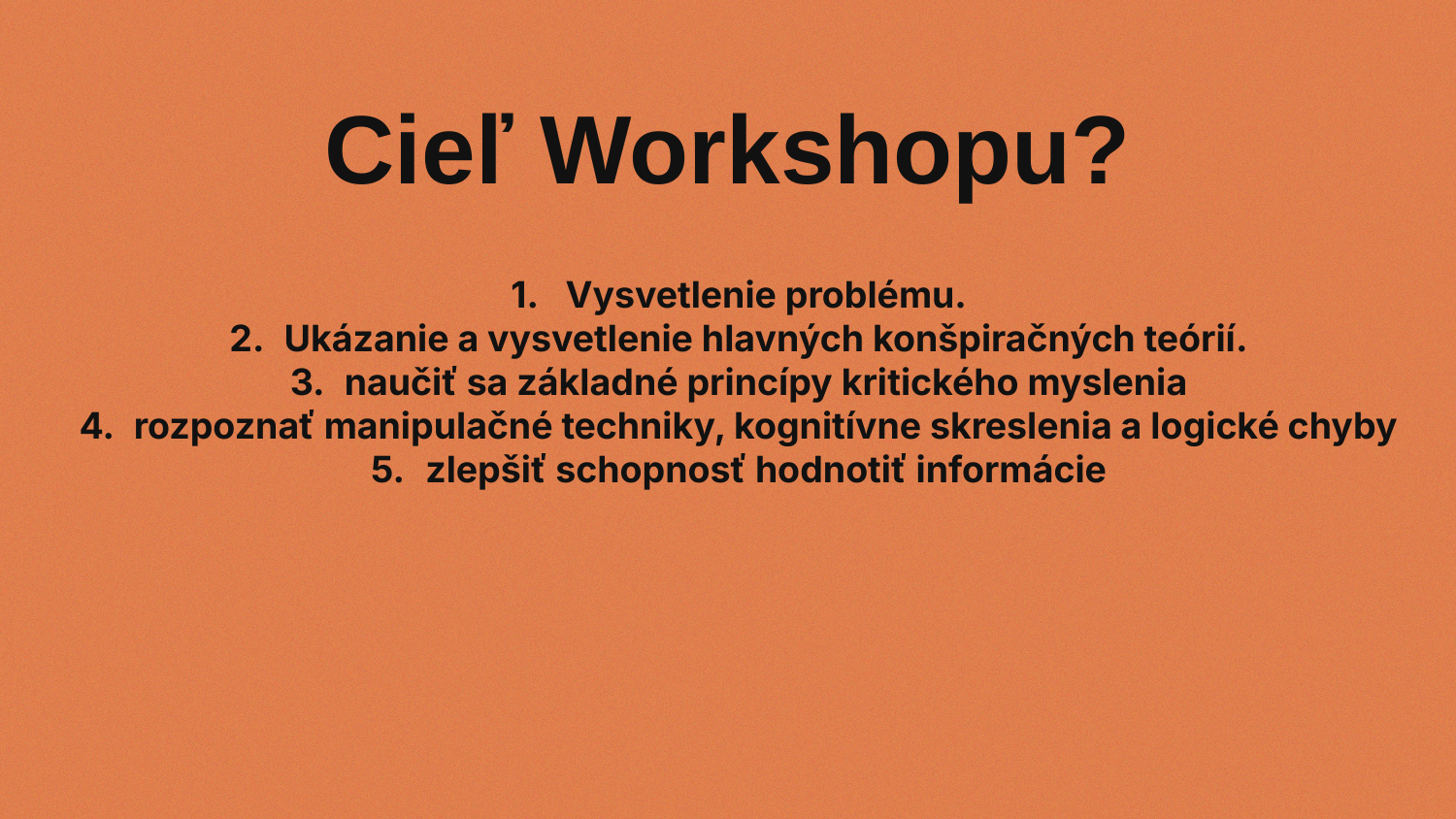

Cieľ Workshopu?
Vysvetlenie problému.
Ukázanie a vysvetlenie hlavných konšpiračných teórií.
naučiť sa základné princípy kritického myslenia
rozpoznať manipulačné techniky, kognitívne skreslenia a logické chyby
zlepšiť schopnosť hodnotiť informácie